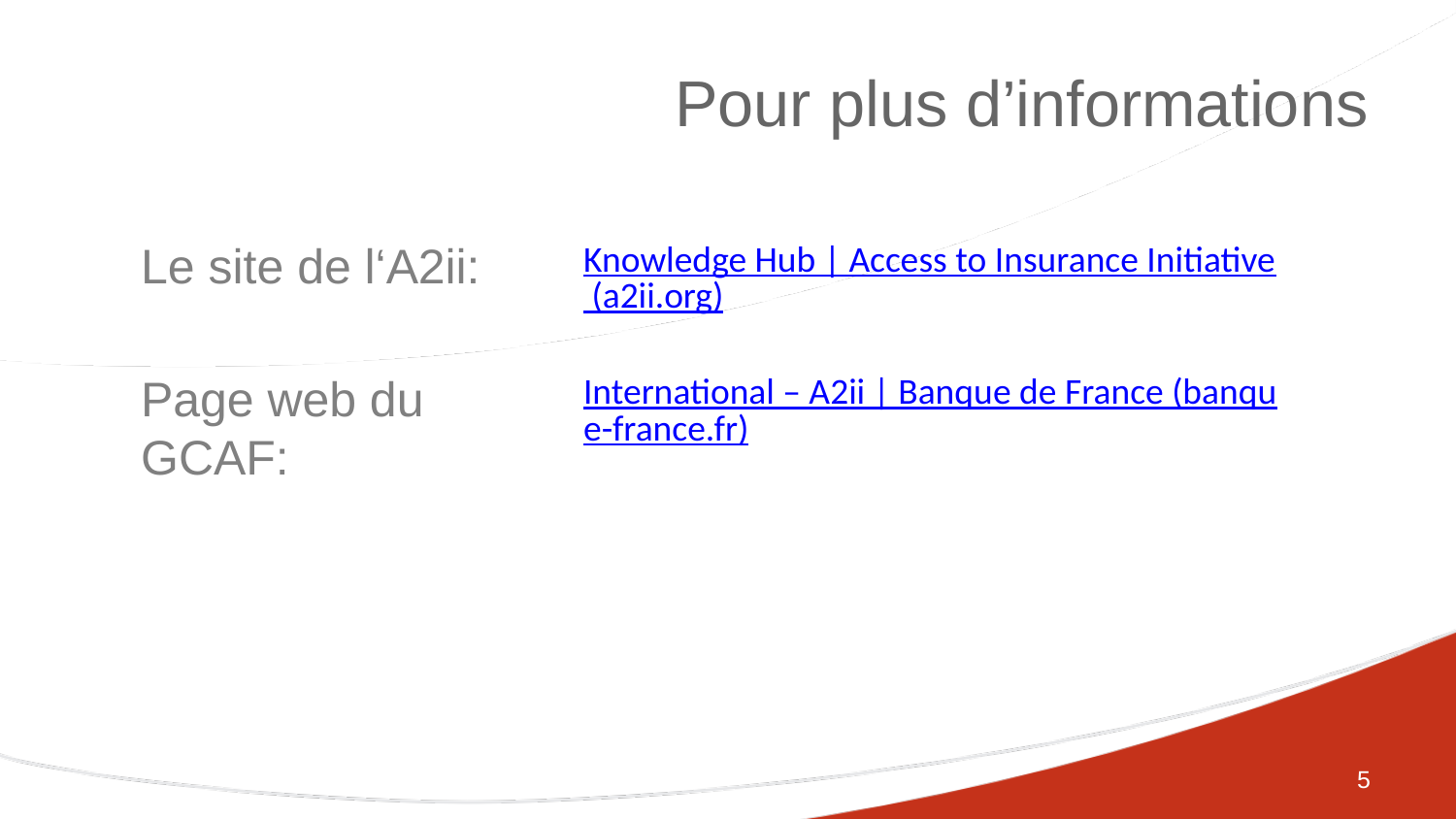

# Pour plus d’informations
Le site de l‘A2ii:
Knowledge Hub | Access to Insurance Initiative (a2ii.org)
International – A2ii | Banque de France (banque-france.fr)
Page web du GCAF: